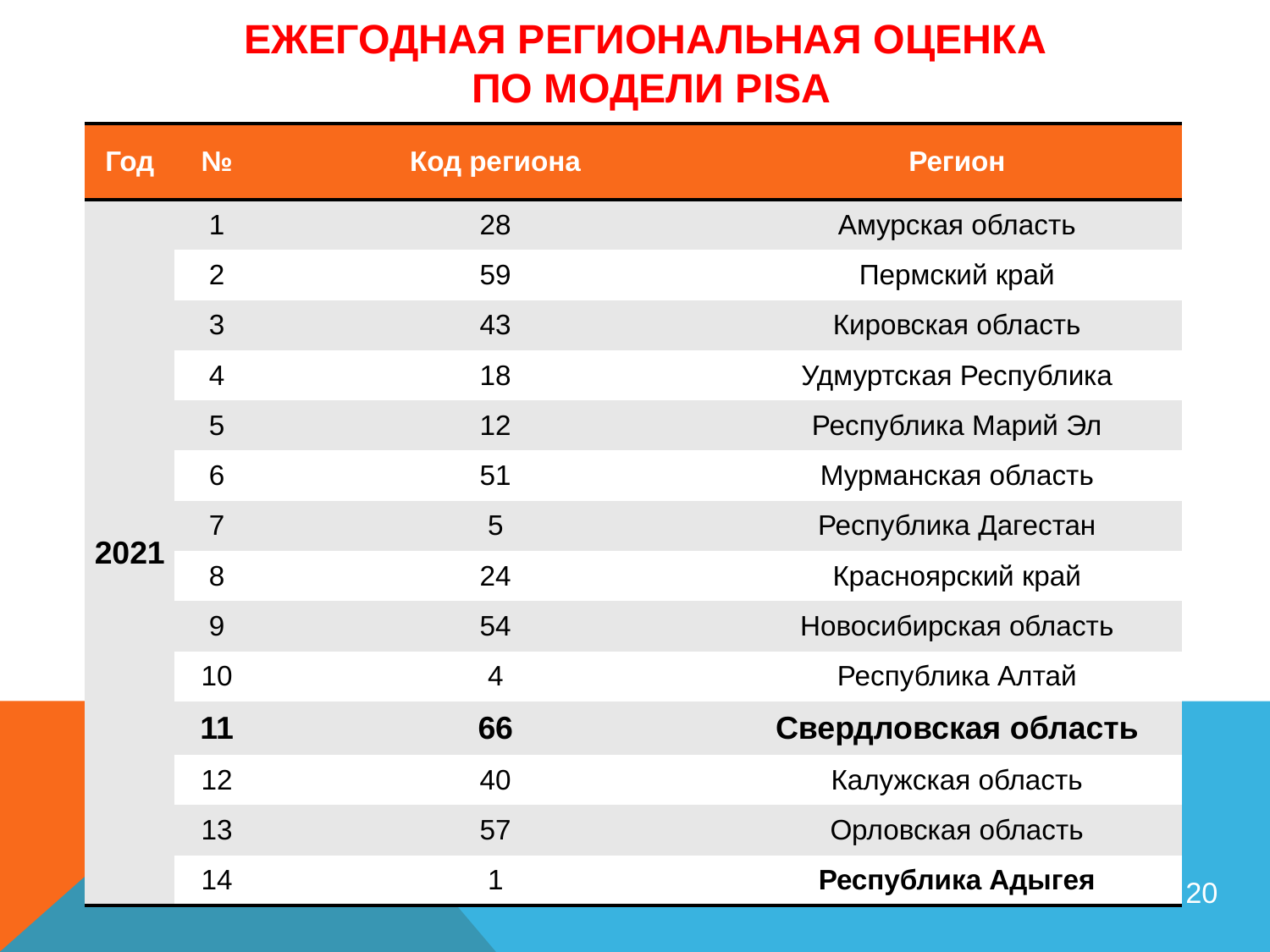

# Ежегодная региональная оценка по модели PISA
| Год | № | Код региона | Регион |
| --- | --- | --- | --- |
| 2021 | 1 | 28 | Амурская область |
|  | 2 | 59 | Пермский край |
|  | 3 | 43 | Кировская область |
|  | 4 | 18 | Удмуртская Республика |
|  | 5 | 12 | Республика Марий Эл |
|  | 6 | 51 | Мурманская область |
|  | 7 | 5 | Республика Дагестан |
|  | 8 | 24 | Красноярский край |
|  | 9 | 54 | Новосибирская область |
|  | 10 | 4 | Республика Алтай |
|  | 11 | 66 | Свердловская область |
|  | 12 | 40 | Калужская область |
|  | 13 | 57 | Орловская область |
|  | 14 | 1 | Республика Адыгея |
20